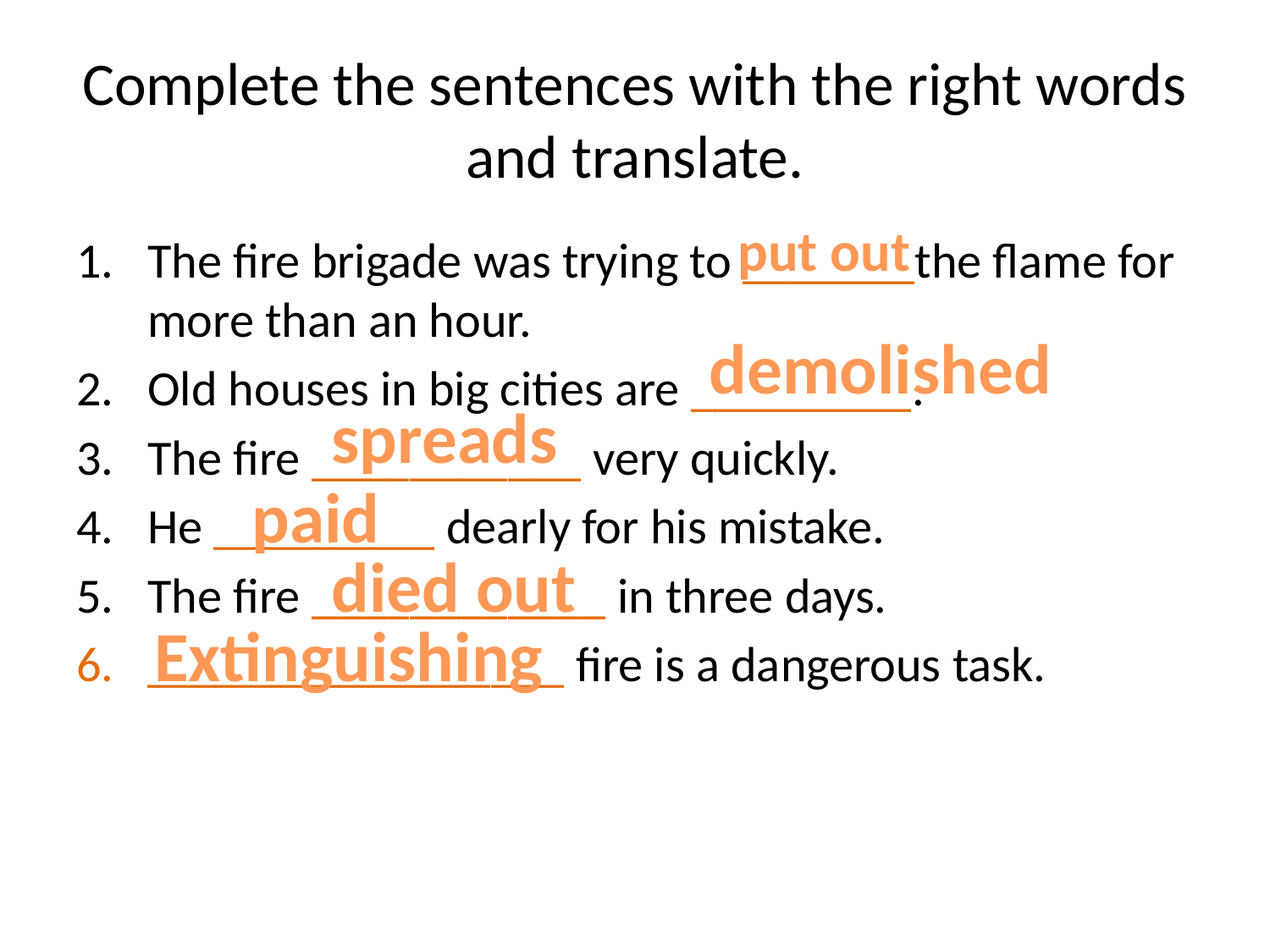

# Complete the sentences with the right words and translate.
put out
The fire brigade was trying to _______the flame for more than an hour.
Old houses in big cities are _________.
The fire ___________ very quickly.
He _________ dearly for his mistake.
The fire ____________ in three days.
_________________ fire is a dangerous task.

demolished
spreads
paid
died out
Extinguishing